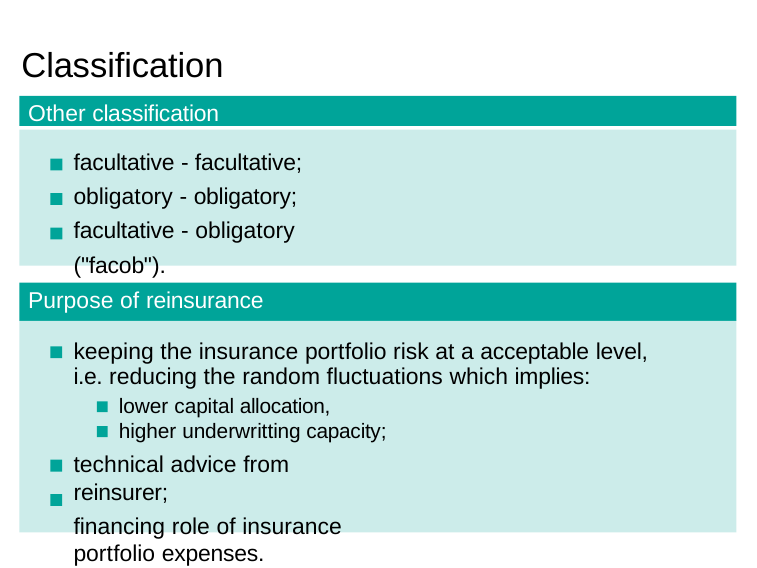

# Classification
Other classification

facultative - facultative; obligatory - obligatory; facultative - obligatory ("facob").

Purpose of reinsurance

keeping the insurance portfolio risk at a acceptable level, i.e. reducing the random fluctuations which implies:
lower capital allocation, higher underwritting capacity;
technical advice from reinsurer;
financing role of insurance portfolio expenses.